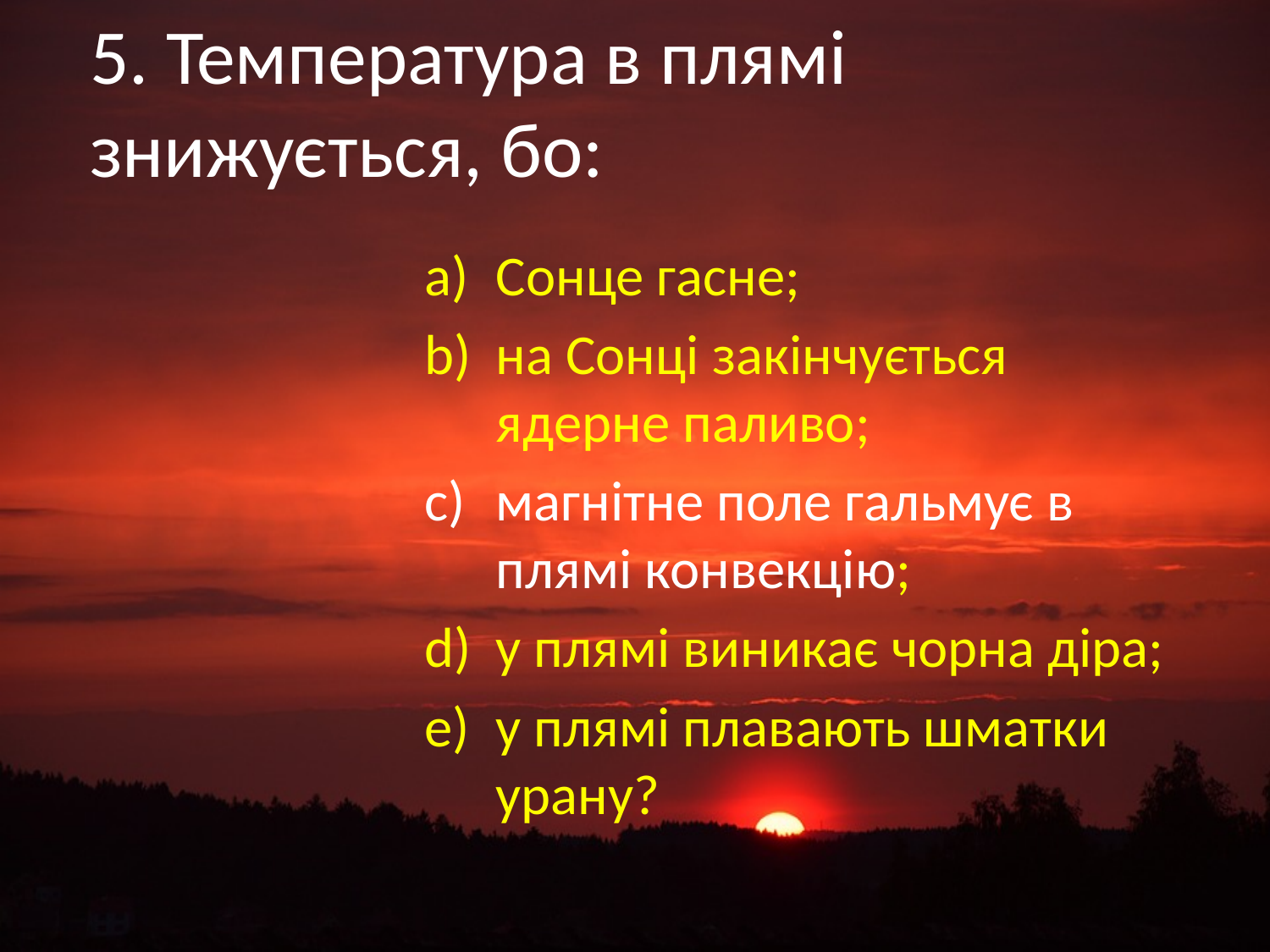

#
5. Температура в плямі знижується, бо:

Сонце гасне;
на Сонці закінчується ядерне паливо;
магнітне поле гальмує в плямі конвекцію;
у плямі виникає чорна діра;
у плямі плавають шматки урану?